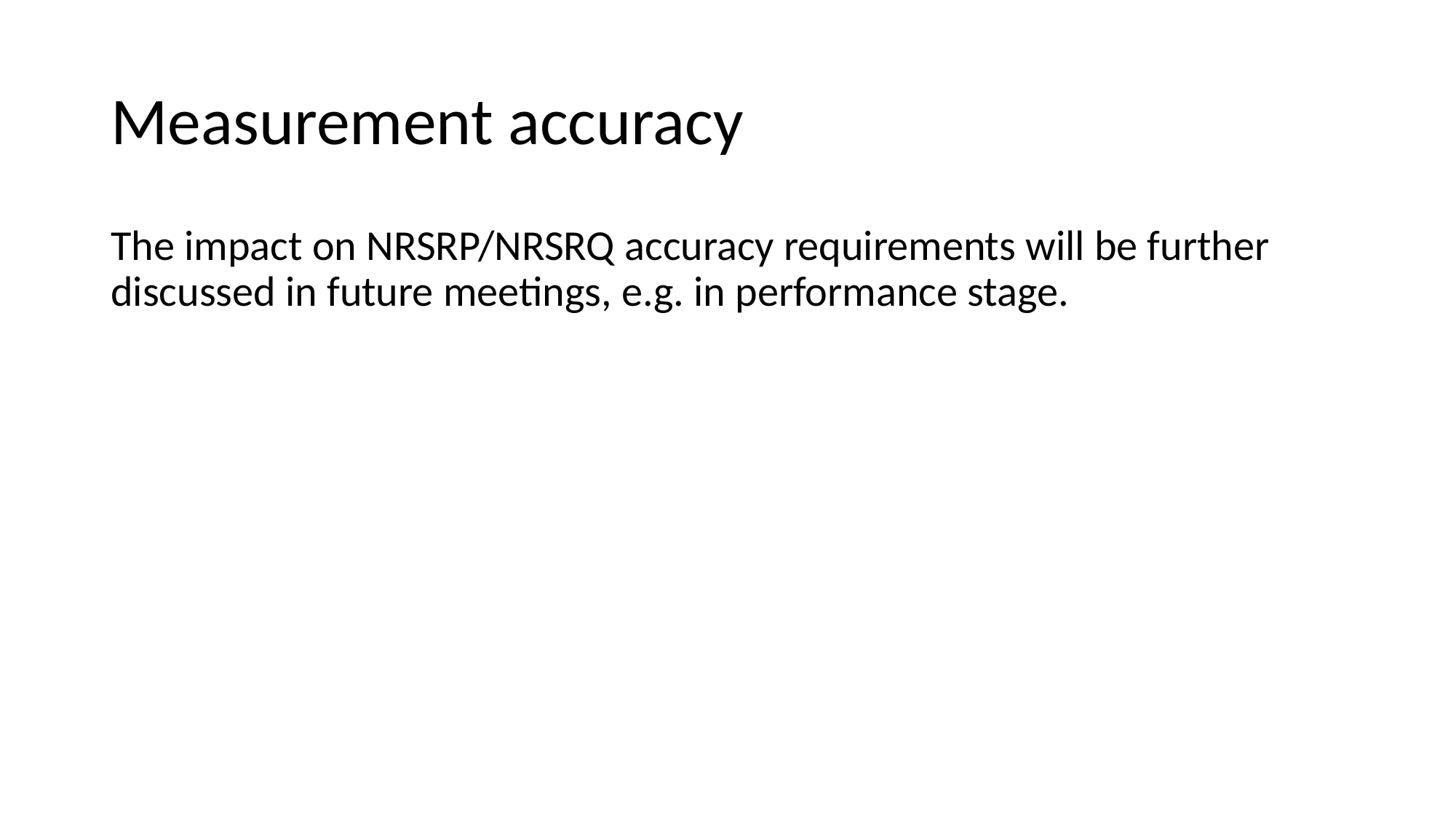

# Measurement accuracy
The impact on NRSRP/NRSRQ accuracy requirements will be further discussed in future meetings, e.g. in performance stage.